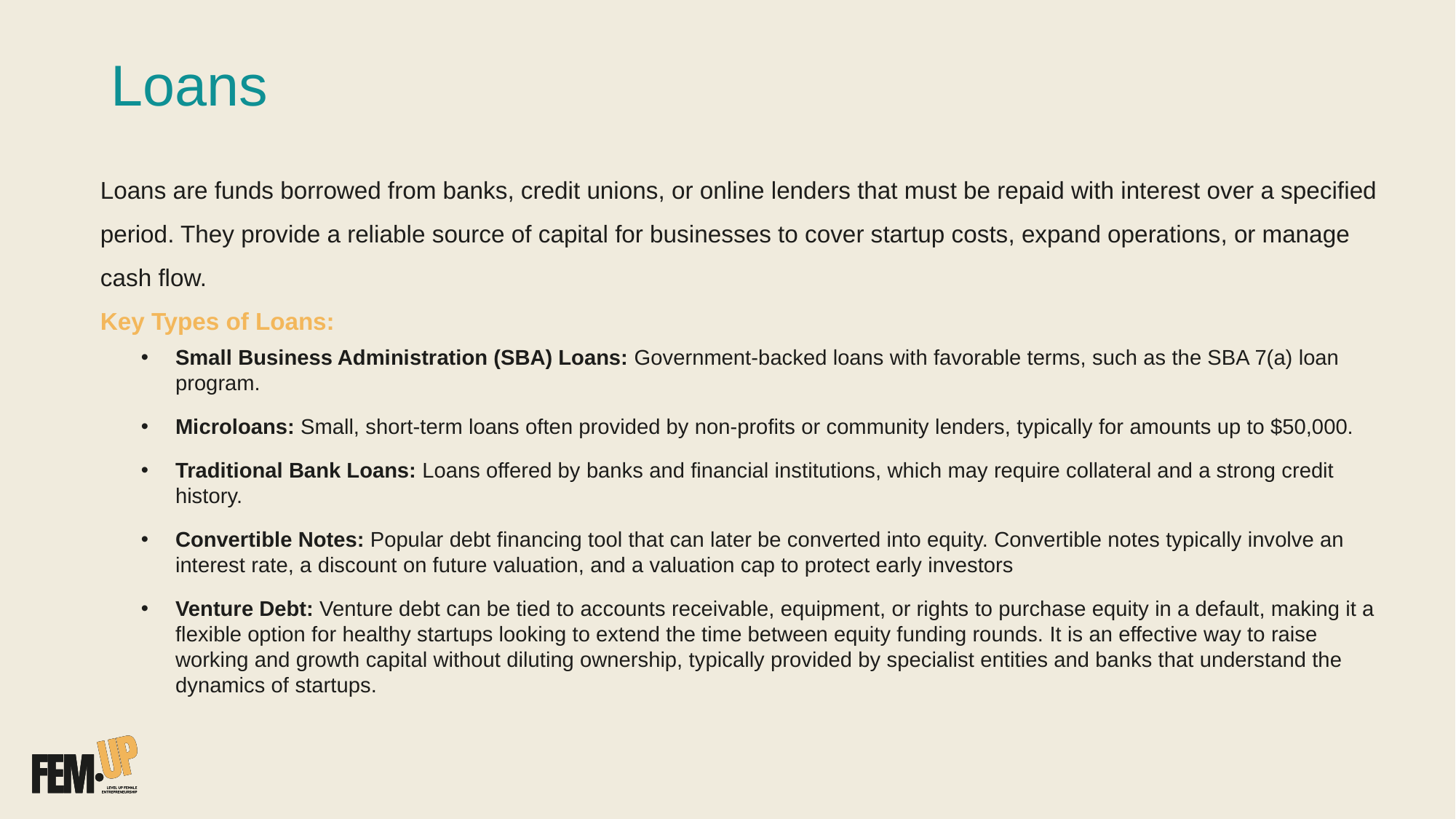

# Loans
Loans are funds borrowed from banks, credit unions, or online lenders that must be repaid with interest over a specified period. They provide a reliable source of capital for businesses to cover startup costs, expand operations, or manage cash flow.
Key Types of Loans:
Small Business Administration (SBA) Loans: Government-backed loans with favorable terms, such as the SBA 7(a) loan program.
Microloans: Small, short-term loans often provided by non-profits or community lenders, typically for amounts up to $50,000.
Traditional Bank Loans: Loans offered by banks and financial institutions, which may require collateral and a strong credit history.
Convertible Notes: Popular debt financing tool that can later be converted into equity. Convertible notes typically involve an interest rate, a discount on future valuation, and a valuation cap to protect early investors
Venture Debt: Venture debt can be tied to accounts receivable, equipment, or rights to purchase equity in a default, making it a flexible option for healthy startups looking to extend the time between equity funding rounds. It is an effective way to raise working and growth capital without diluting ownership, typically provided by specialist entities and banks that understand the dynamics of startups.